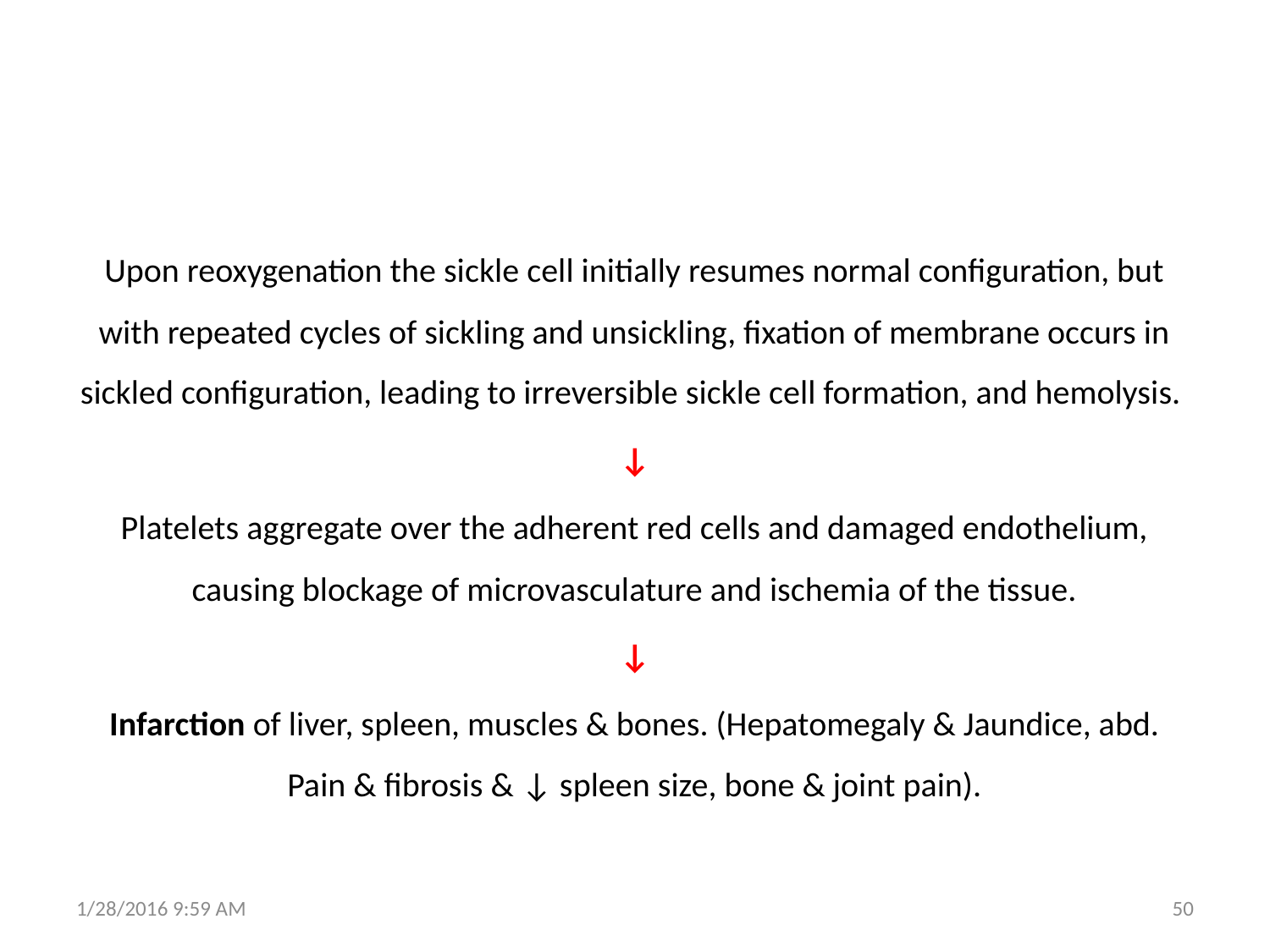

#
Upon reoxygenation the sickle cell initially resumes normal configuration, but with repeated cycles of sickling and unsickling, fixation of membrane occurs in sickled configuration, leading to irreversible sickle cell formation, and hemolysis.
↓
Platelets aggregate over the adherent red cells and damaged endothelium, causing blockage of microvasculature and ischemia of the tissue.
↓
Infarction of liver, spleen, muscles & bones. (Hepatomegaly & Jaundice, abd. Pain & fibrosis & ↓ spleen size, bone & joint pain).

1/28/2016 9:59 AM
50